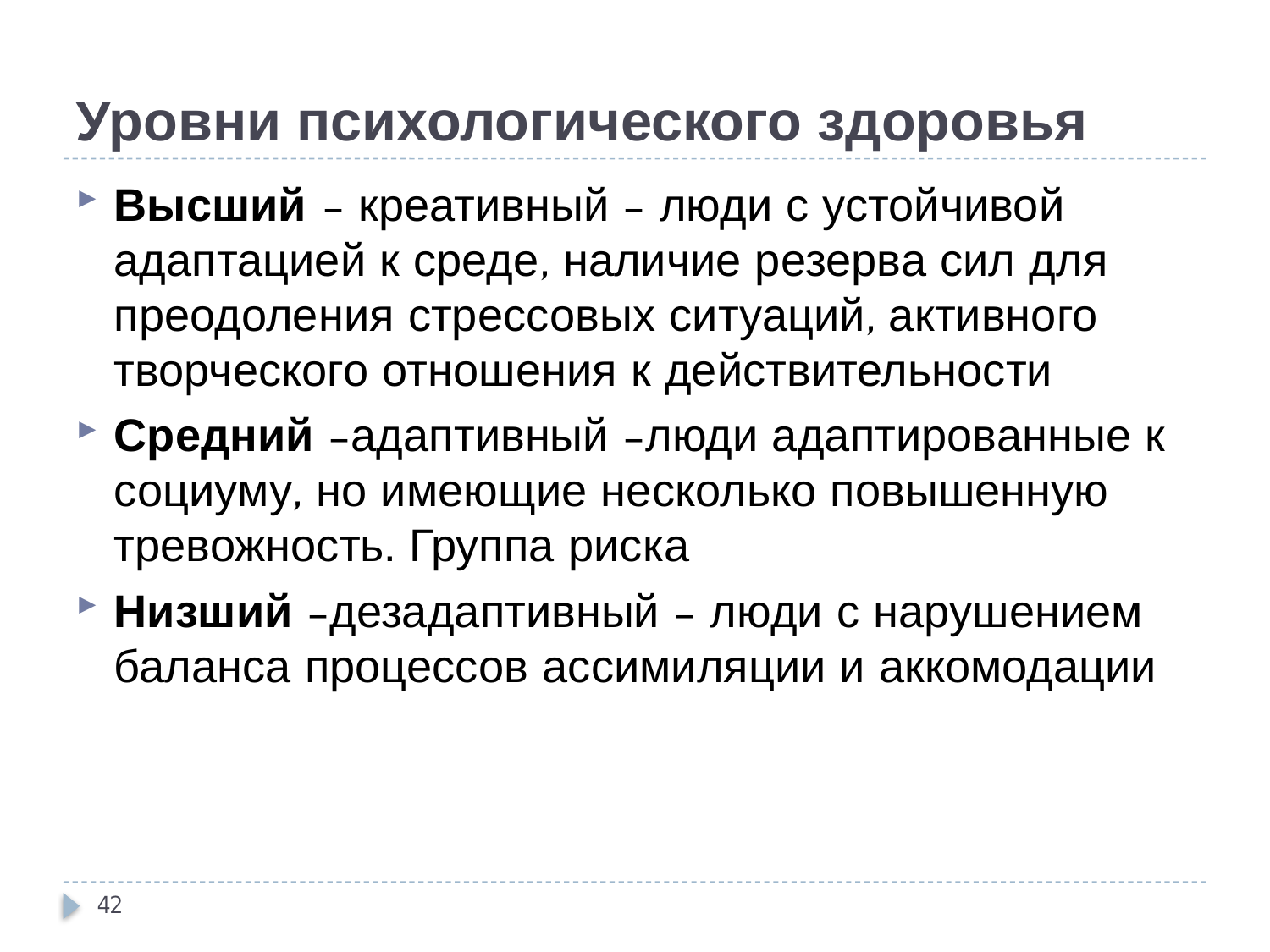

# Уровни психологического здоровья
Высший – креативный – люди с устойчивой адаптацией к среде, наличие резерва сил для преодоления стрессовых ситуаций, активного  творческого отношения к действительности
Средний –адаптивный –люди адаптированные к социуму, но имеющие несколько повышенную тревожность. Группа риска
Низший –дезадаптивный – люди с нарушением баланса процессов ассимиляции и аккомодации
42